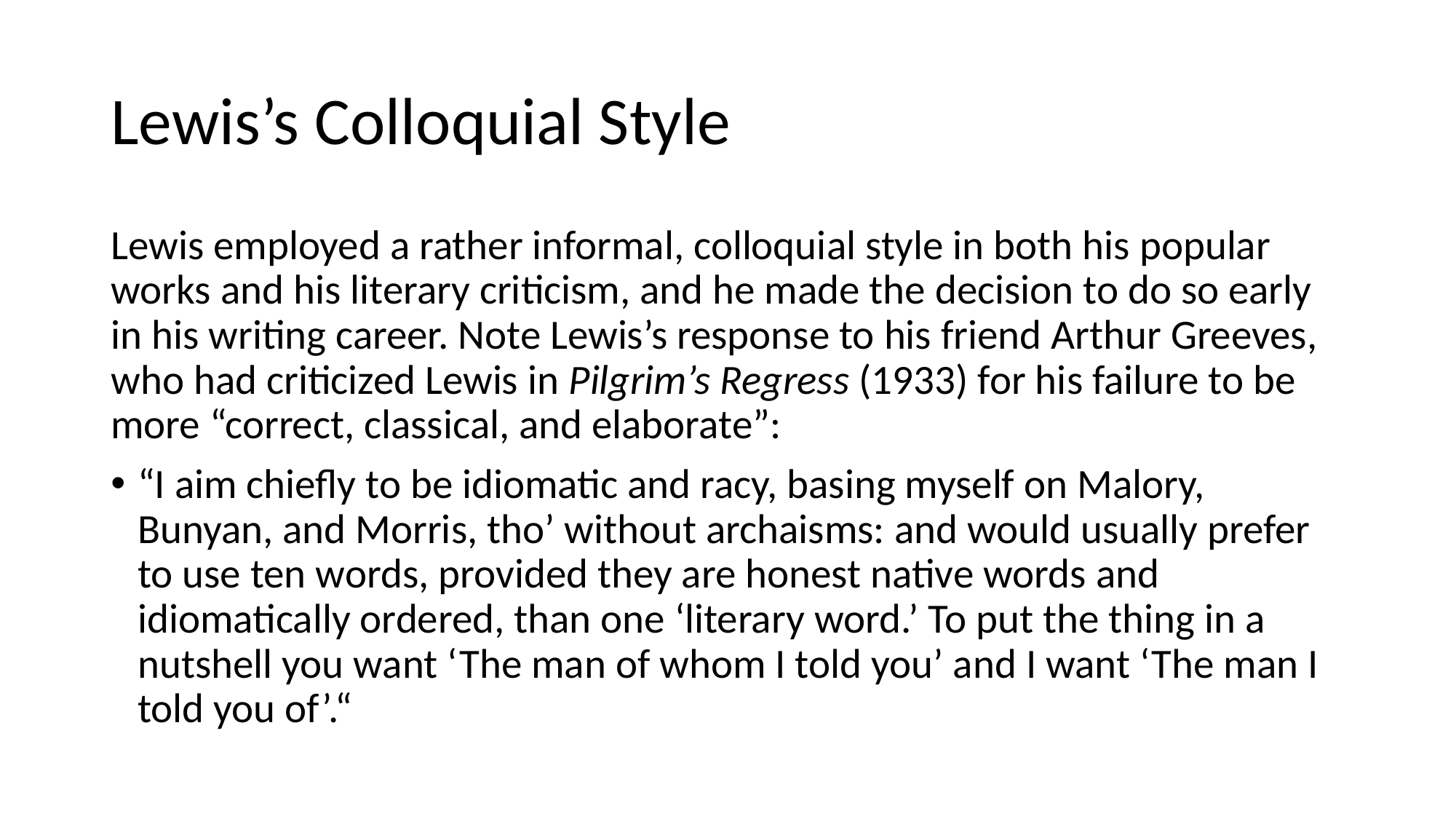

# Lewis’s Colloquial Style
Lewis employed a rather informal, colloquial style in both his popular works and his literary criticism, and he made the decision to do so early in his writing career. Note Lewis’s response to his friend Arthur Greeves, who had criticized Lewis in Pilgrim’s Regress (1933) for his failure to be more “correct, classical, and elaborate”:
“I aim chiefly to be idiomatic and racy, basing myself on Malory, Bunyan, and Morris, tho’ without archaisms: and would usually prefer to use ten words, provided they are honest native words and idiomatically ordered, than one ‘literary word.’ To put the thing in a nutshell you want ‘The man of whom I told you’ and I want ‘The man I told you of’.“